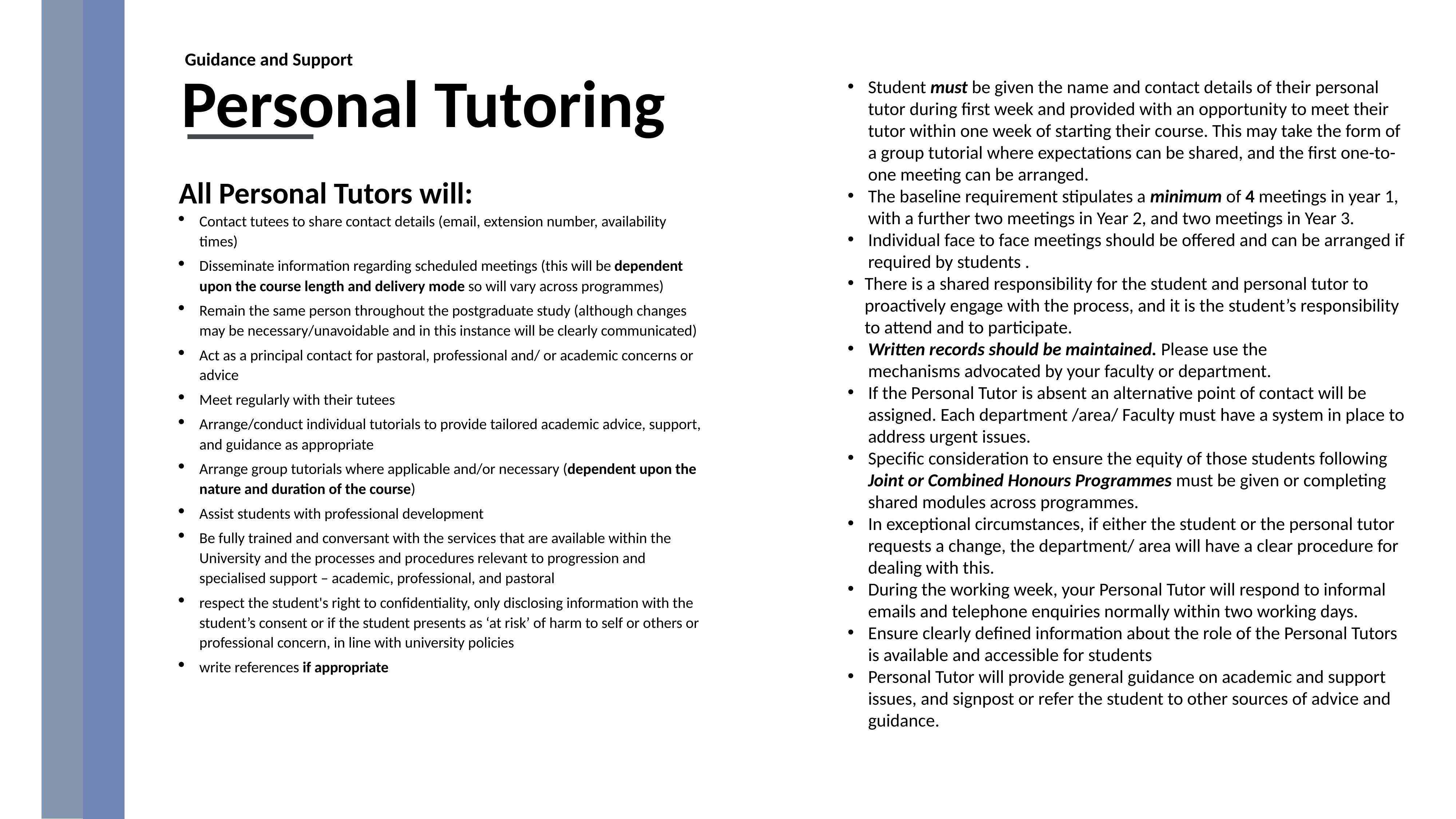

Guidance and Support
Personal Tutoring
Student must be given the name and contact details of their personal tutor during first week and provided with an opportunity to meet their tutor within one week of starting their course. This may take the form of a group tutorial where expectations can be shared, and the first one-to-one meeting can be arranged.
The baseline requirement stipulates a minimum of 4 meetings in year 1, with a further two meetings in Year 2, and two meetings in Year 3.
Individual face to face meetings should be offered and can be arranged if required by students .
There is a shared responsibility for the student and personal tutor to proactively engage with the process, and it is the student’s responsibility to attend and to participate.
Written records should be maintained. Please use the mechanisms advocated by your faculty or department.
If the Personal Tutor is absent an alternative point of contact will be assigned. Each department /area/ Faculty must have a system in place to address urgent issues.
Specific consideration to ensure the equity of those students following Joint or Combined Honours Programmes must be given or completing shared modules across programmes.
In exceptional circumstances, if either the student or the personal tutor requests a change, the department/ area will have a clear procedure for dealing with this.
During the working week, your Personal Tutor will respond to informal emails and telephone enquiries normally within two working days.
Ensure clearly defined information about the role of the Personal Tutors is available and accessible for students
Personal Tutor will provide general guidance on academic and support issues, and signpost or refer the student to other sources of advice and guidance.

All Personal Tutors will:
Contact tutees to share contact details (email, extension number, availability times)
Disseminate information regarding scheduled meetings (this will be dependent upon the course length and delivery mode so will vary across programmes)
Remain the same person throughout the postgraduate study (although changes may be necessary/unavoidable and in this instance will be clearly communicated)
Act as a principal contact for pastoral, professional and/ or academic concerns or advice
Meet regularly with their tutees
Arrange/conduct individual tutorials to provide tailored academic advice, support, and guidance as appropriate
Arrange group tutorials where applicable and/or necessary (dependent upon the nature and duration of the course)
Assist students with professional development
Be fully trained and conversant with the services that are available within the University and the processes and procedures relevant to progression and specialised support – academic, professional, and pastoral
respect the student's right to confidentiality, only disclosing information with the student’s consent or if the student presents as ‘at risk’ of harm to self or others or professional concern, in line with university policies
write references if appropriate